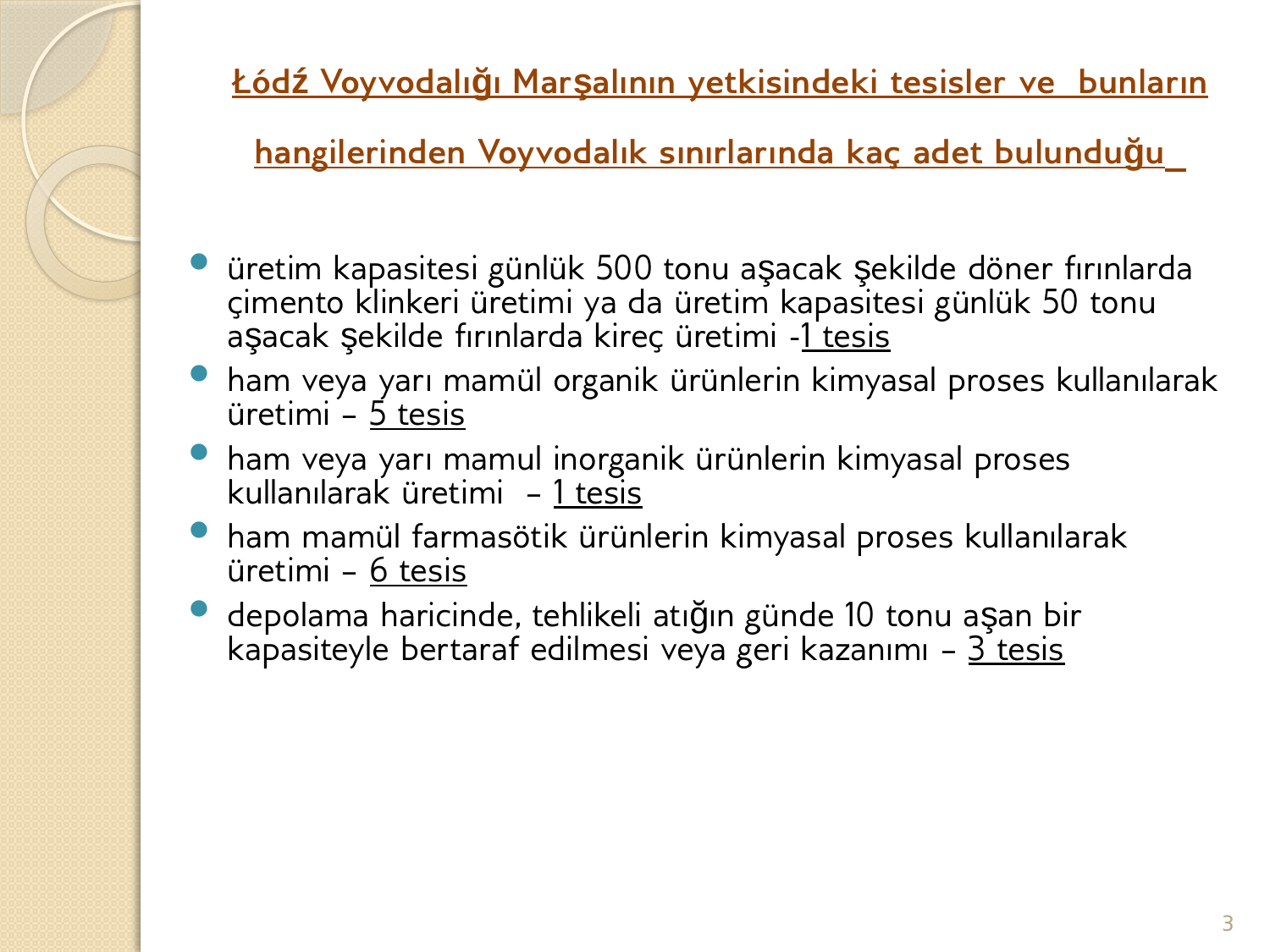

# Łódź Voyvodalığı Marşalının yetkisindeki tesisler ve  bunların hangilerinden Voyvodalık sınırlarında kaç adet bulunduğu
üretim kapasitesi günlük 500 tonu aşacak şekilde döner fırınlarda çimento klinkeri üretimi ya da üretim kapasitesi günlük 50 tonu aşacak şekilde fırınlarda kireç üretimi -1 tesis
ham veya yarı mamül organik ürünlerin kimyasal proses kullanılarak üretimi – 5 tesis
ham veya yarı mamul inorganik ürünlerin kimyasal proses kullanılarak üretimi  – 1 tesis
ham mamül farmasötik ürünlerin kimyasal proses kullanılarak üretimi – 6 tesis
depolama haricinde, tehlikeli atığın günde 10 tonu aşan bir kapasiteyle bertaraf edilmesi veya geri kazanımı – 3 tesis
3